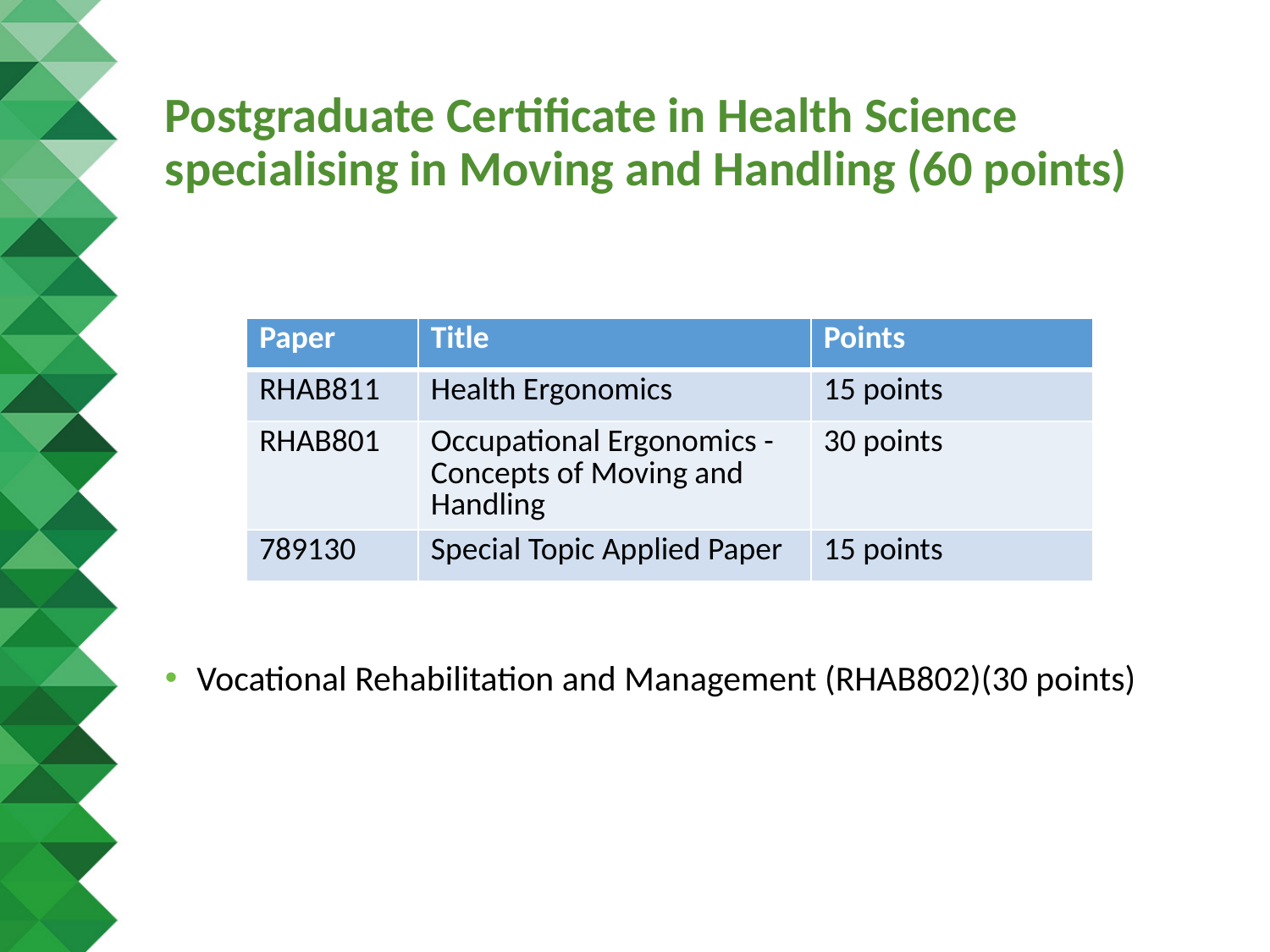

# Postgraduate Certificate in Health Science specialising in Moving and Handling (60 points)
| Paper | Title | Points |
| --- | --- | --- |
| RHAB811 | Health Ergonomics | 15 points |
| RHAB801 | Occupational Ergonomics - Concepts of Moving and Handling | 30 points |
| 789130 | Special Topic Applied Paper | 15 points |

Vocational Rehabilitation and Management (RHAB802)(30 points)